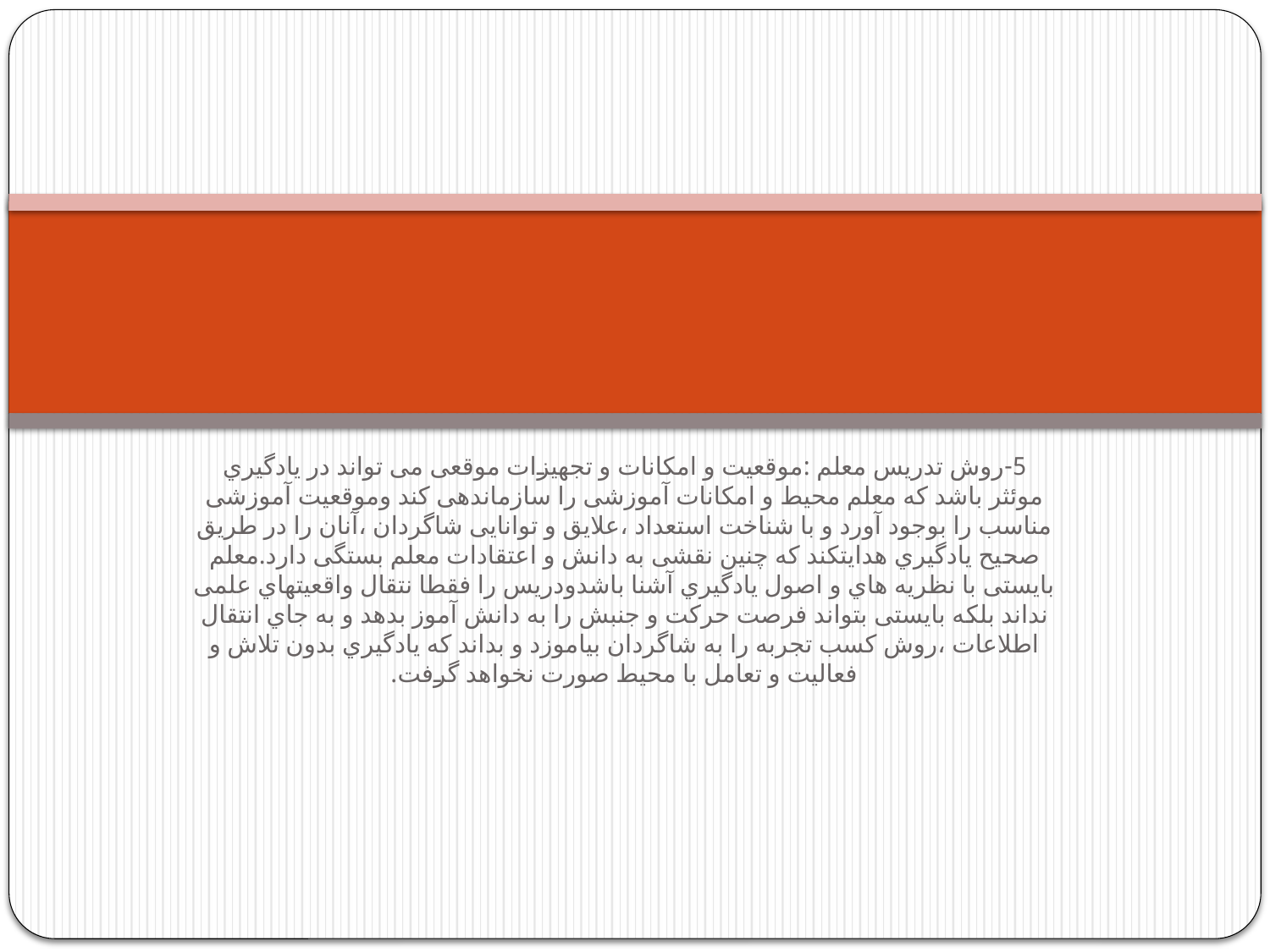

#
5-روش تدریس معلم :موقعیت و امکانات و تجهیزات موقعی می تواند در یادگیري موئثر باشد که معلم محیط و امکانات آموزشی را سازماندهی کند وموقعیت آموزشی مناسب را بوجود آورد و با شناخت استعداد ،علایق و توانایی شاگردان ،آنان را در طریق صحیح یادگیري هدایتکند که چنین نقشی به دانش و اعتقادات معلم بستگی دارد.معلم بایستی با نظریه هاي و اصول یادگیري آشنا باشدودریس را فقطا نتقال واقعیتهاي علمی نداند بلکه بایستی بتواند فرصت حرکت و جنبش را به دانش آموز بدهد و به جاي انتقال اطلاعات ،روش کسب تجربه را به شاگردان بیاموزد و بداند که یادگیري بدون تلاش و فعالیت و تعامل با محیط صورت نخواهد گرفت.